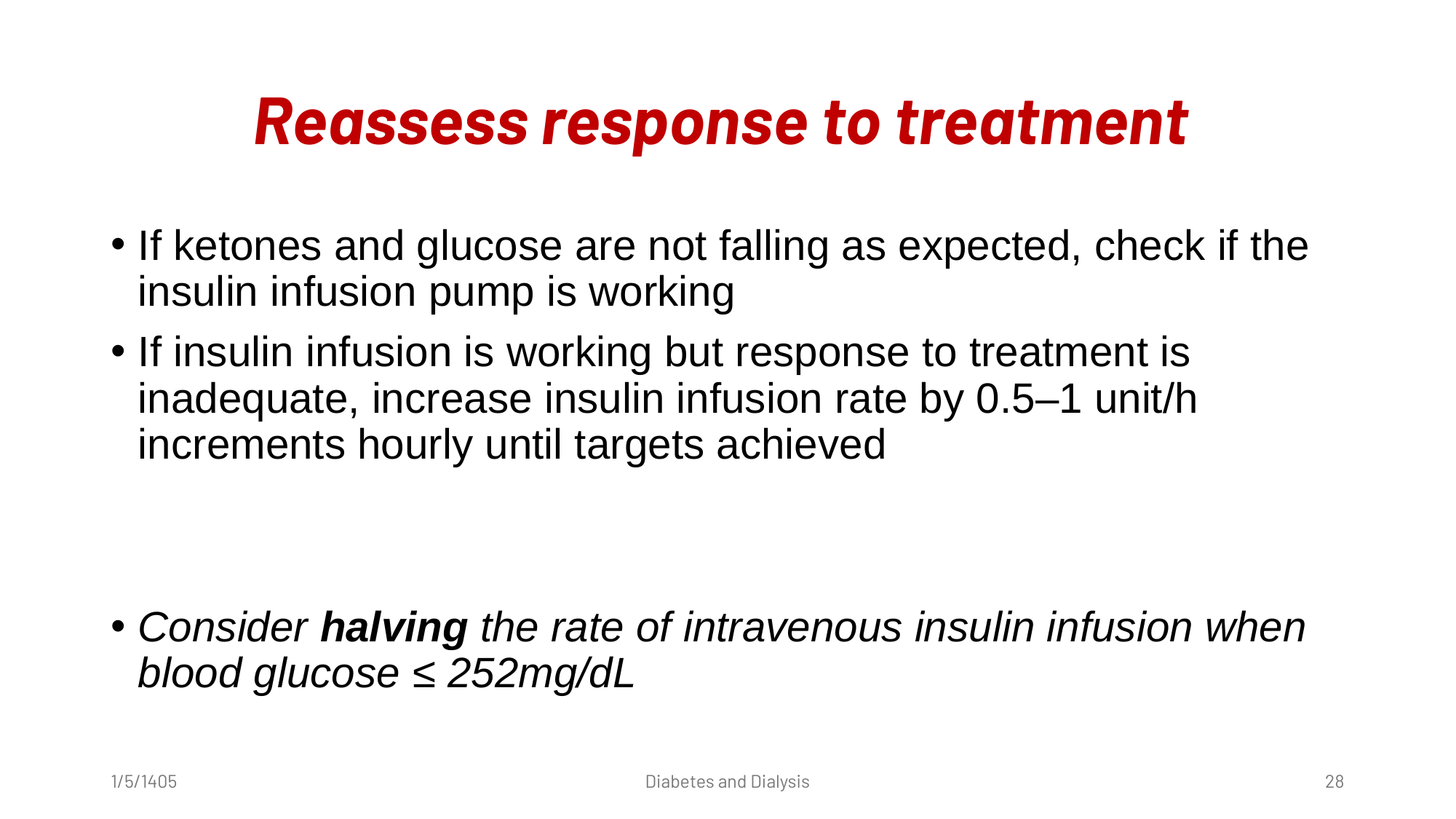

# Reassess response to treatment
If ketones and glucose are not falling as expected, check if the insulin infusion pump is working
If insulin infusion is working but response to treatment is inadequate, increase insulin infusion rate by 0.5–1 unit/h increments hourly until targets achieved

Consider halving the rate of intravenous insulin infusion when blood glucose ≤ 252mg/dL

1/5/1405
Diabetes and Dialysis
28